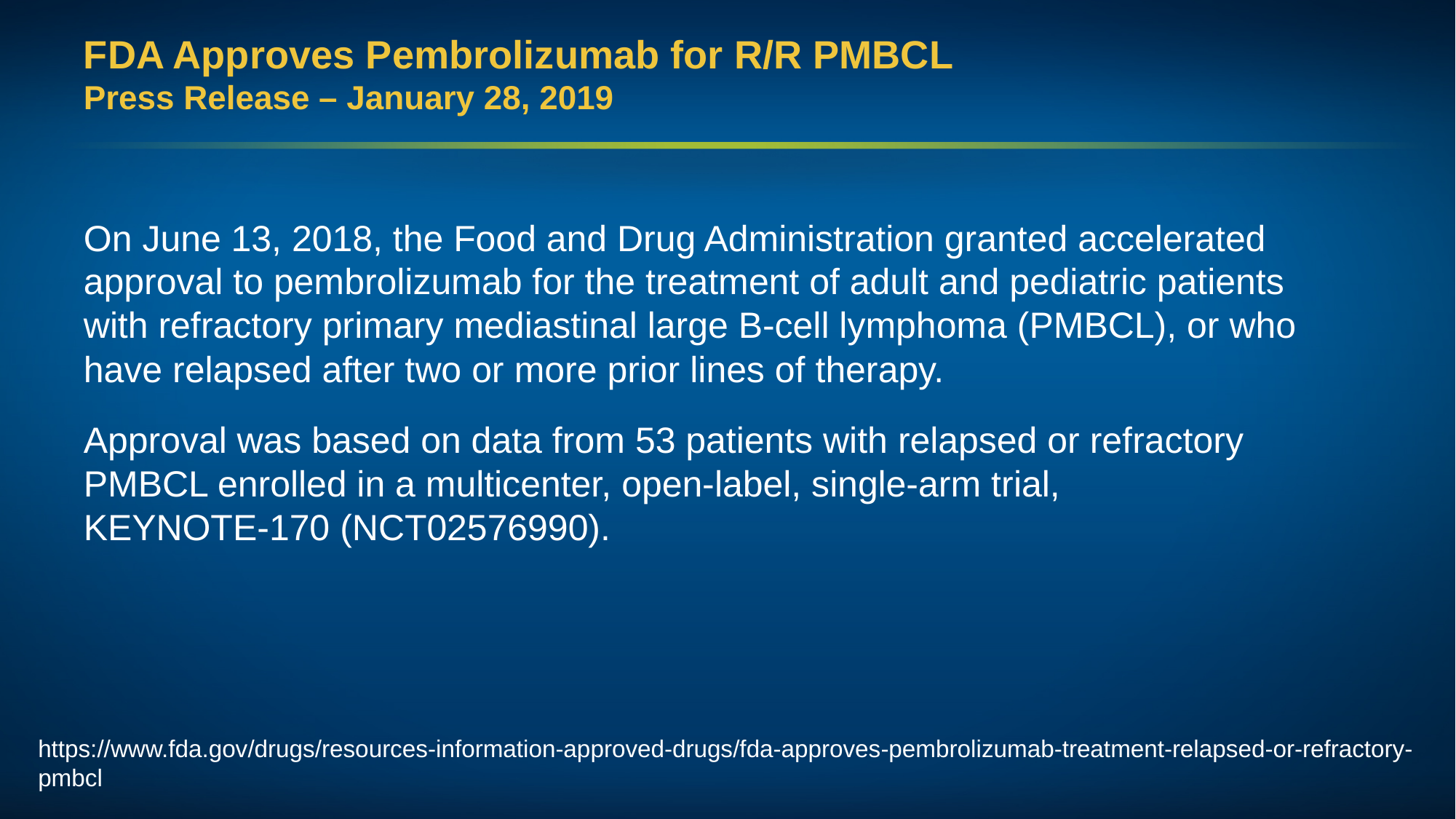

# FDA Approves Pembrolizumab for R/R PMBCL Press Release – January 28, 2019
On June 13, 2018, the Food and Drug Administration granted accelerated approval to pembrolizumab for the treatment of adult and pediatric patients with refractory primary mediastinal large B-cell lymphoma (PMBCL), or who have relapsed after two or more prior lines of therapy.
Approval was based on data from 53 patients with relapsed or refractory PMBCL enrolled in a multicenter, open-label, single-arm trial, KEYNOTE‑170 (NCT02576990).
https://www.fda.gov/drugs/resources-information-approved-drugs/fda-approves-pembrolizumab-treatment-relapsed-or-refractory-pmbcl